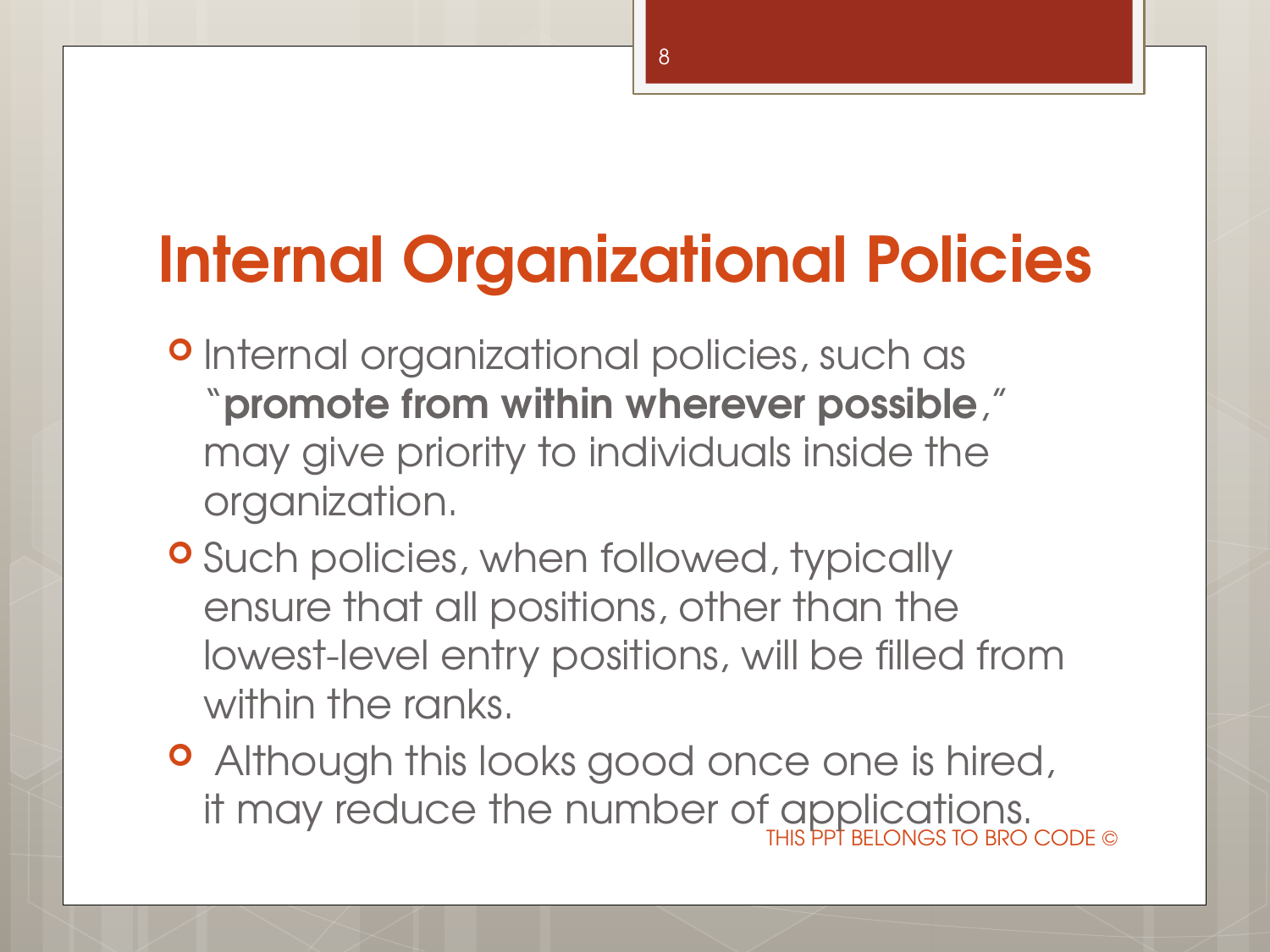

8
# Internal Organizational Policies
Internal organizational policies, such as “promote from within wherever possible,” may give priority to individuals inside the organization.
Such policies, when followed, typically ensure that all positions, other than the lowest-level entry positions, will be filled from within the ranks.
 Although this looks good once one is hired, it may reduce the number of applications.
THIS PPT BELONGS TO BRO CODE ©